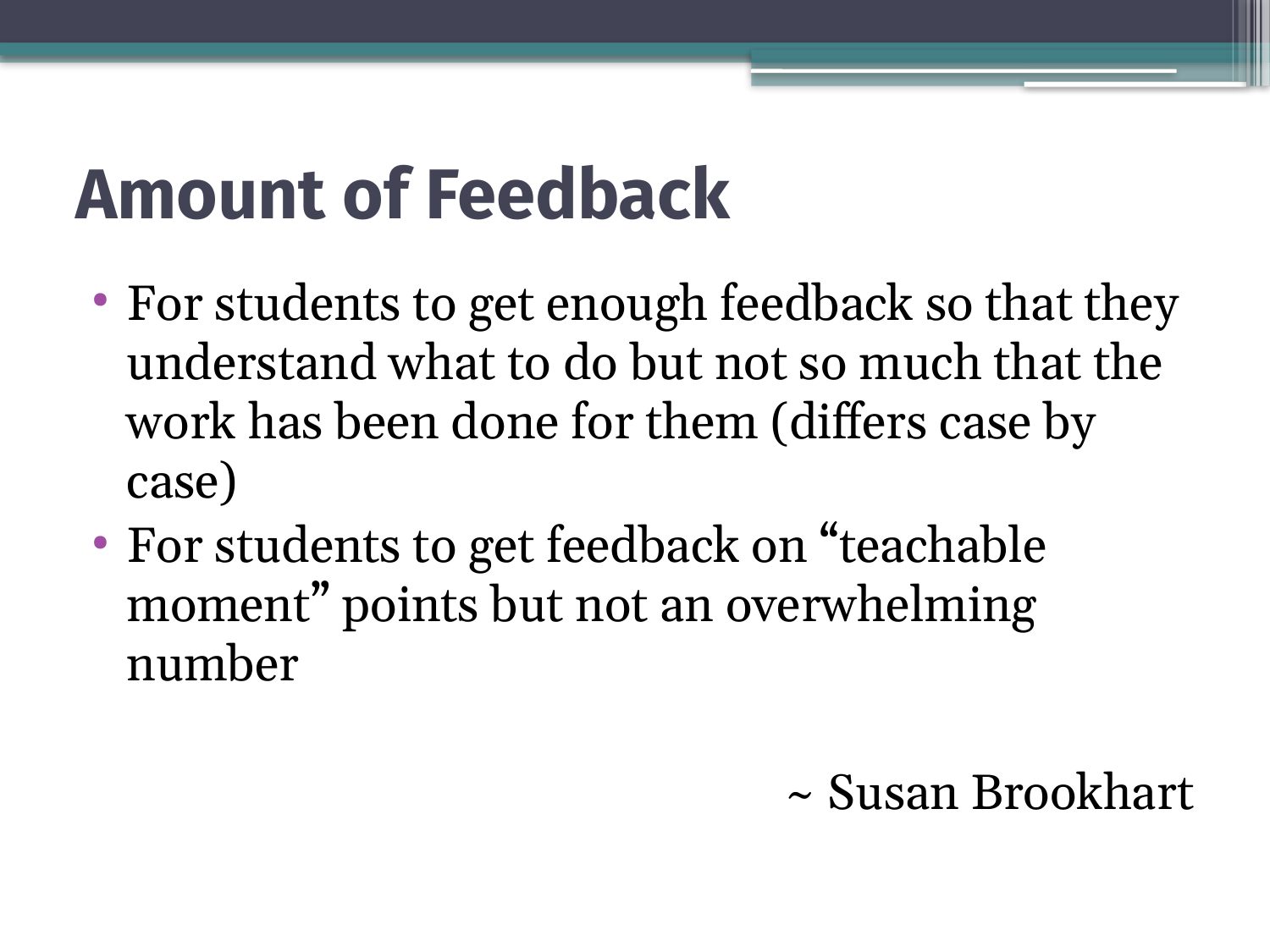

# Amount of Feedback
For students to get enough feedback so that they understand what to do but not so much that the work has been done for them (differs case by case)
For students to get feedback on “teachable moment” points but not an overwhelming number

~ Susan Brookhart